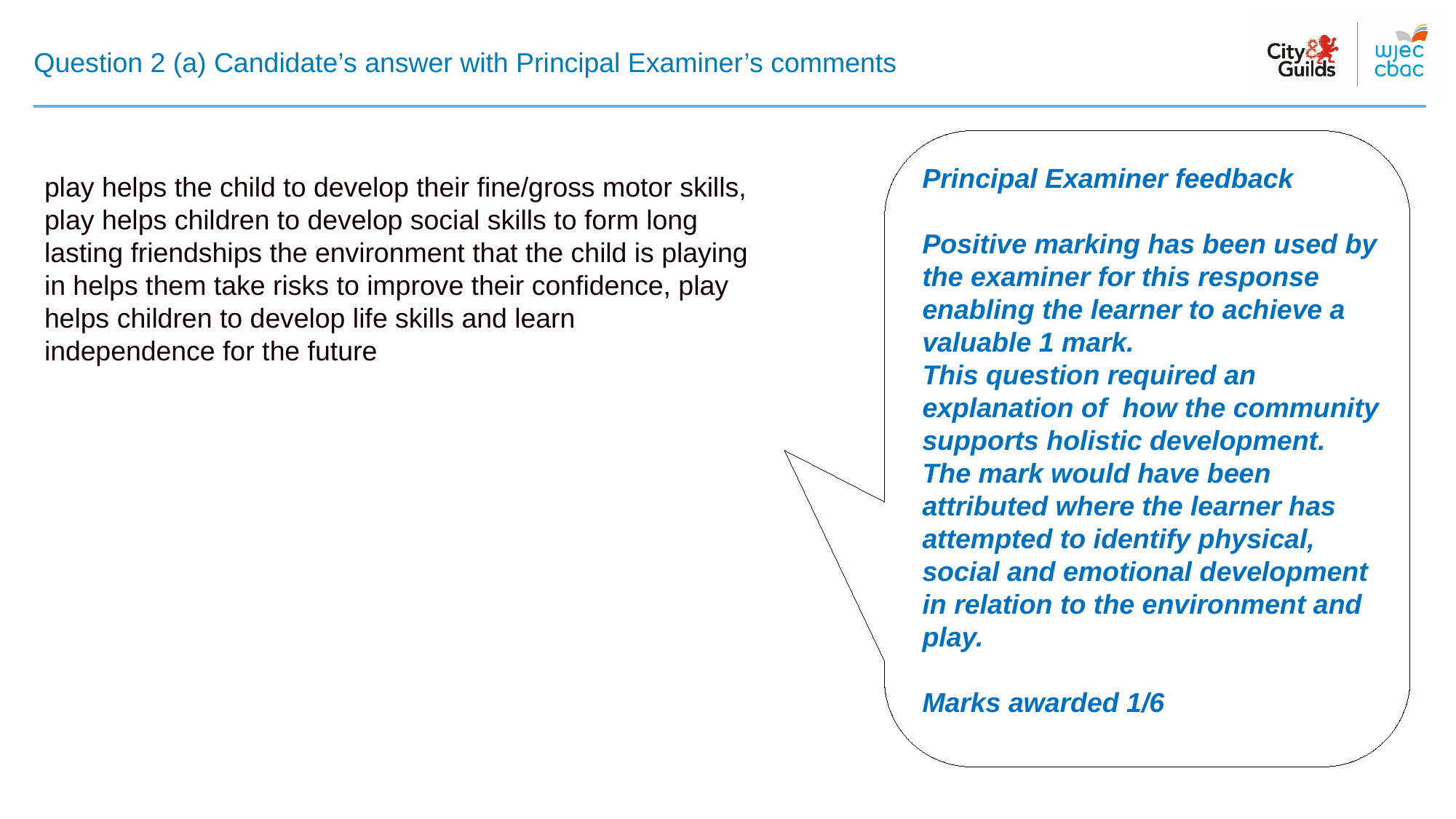

# Question 2 (a) Candidate’s answer with Principal Examiner’s comments

Principal Examiner feedback

Positive marking has been used by the examiner for this response enabling the learner to achieve a valuable 1 mark.
This question required an explanation of  how the community supports holistic development.
The mark would have been attributed where the learner has attempted to identify physical, social and emotional development in relation to the environment and play.

Marks awarded 1/6

play helps the child to develop their fine/gross motor skills, play helps children to develop social skills to form long lasting friendships the environment that the child is playing in helps them take risks to improve their confidence, play helps children to develop life skills and learn independence for the future